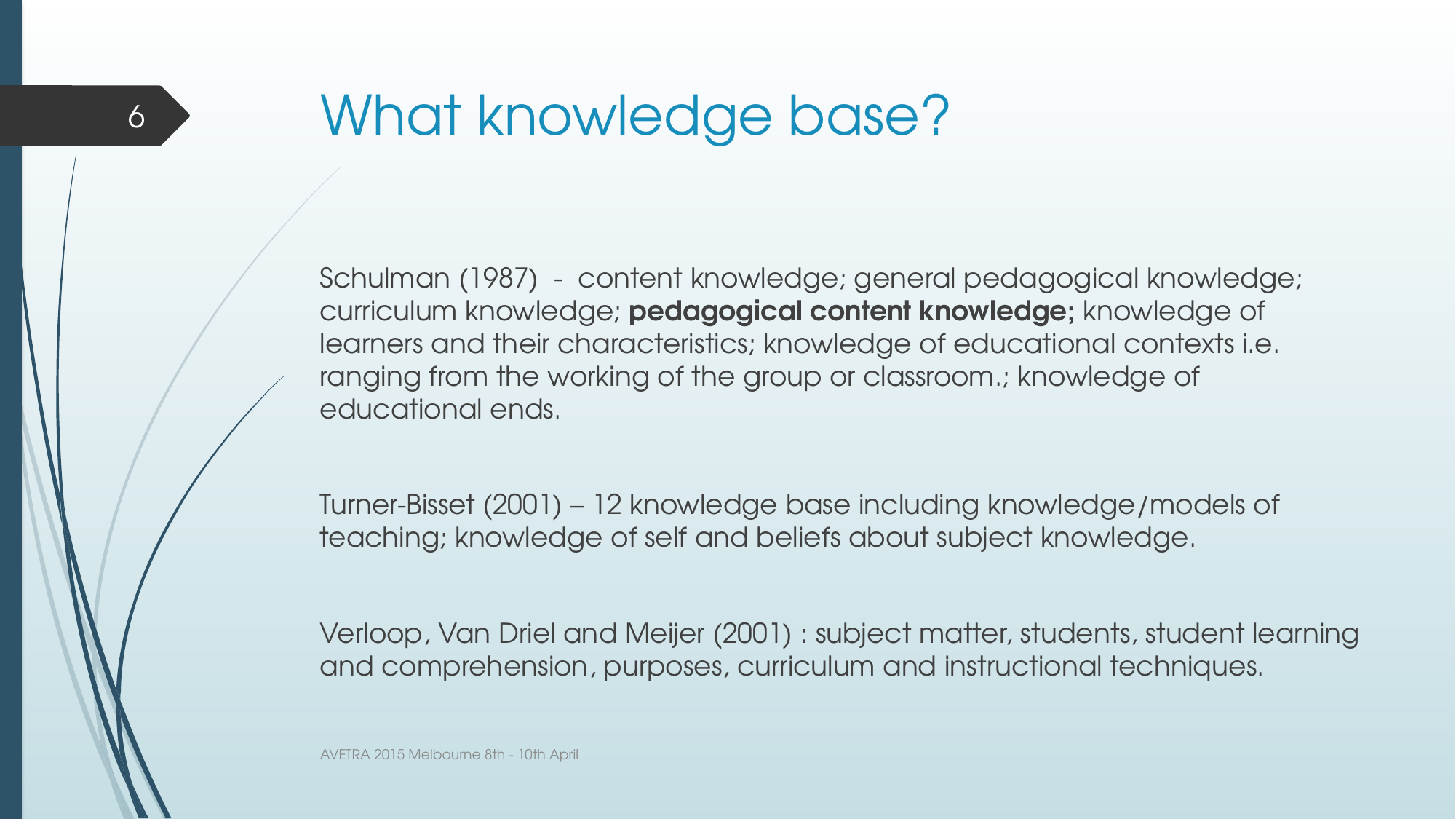

# What knowledge base?
6
Schulman (1987)  -  content knowledge; general pedagogical knowledge; curriculum knowledge; pedagogical content knowledge; knowledge of learners and their characteristics; knowledge of educational contexts i.e. ranging from the working of the group or classroom.; knowledge of educational ends.

Turner-Bisset (2001) – 12 knowledge base including knowledge/models of teaching; knowledge of self and beliefs about subject knowledge.

Verloop, Van Driel and Meijer (2001) : subject matter, students, student learning and comprehension, purposes, curriculum and instructional techniques.

AVETRA 2015 Melbourne 8th - 10th April